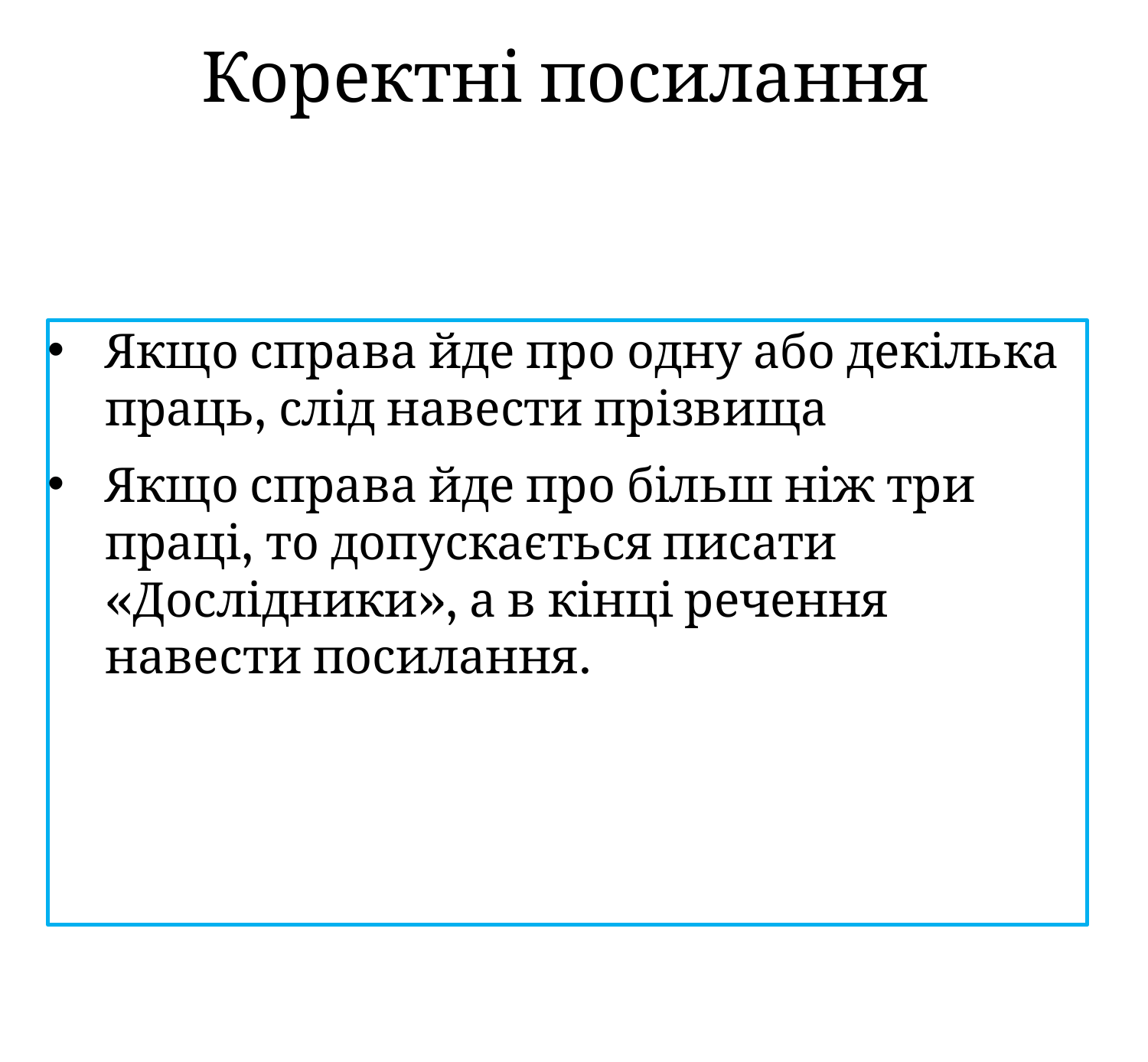

# Коректні посилання
Якщо справа йде про одну або декілька праць, слід навести прізвища
Якщо справа йде про більш ніж три праці, то допускається писати «Дослідники», а в кінці речення навести посилання.